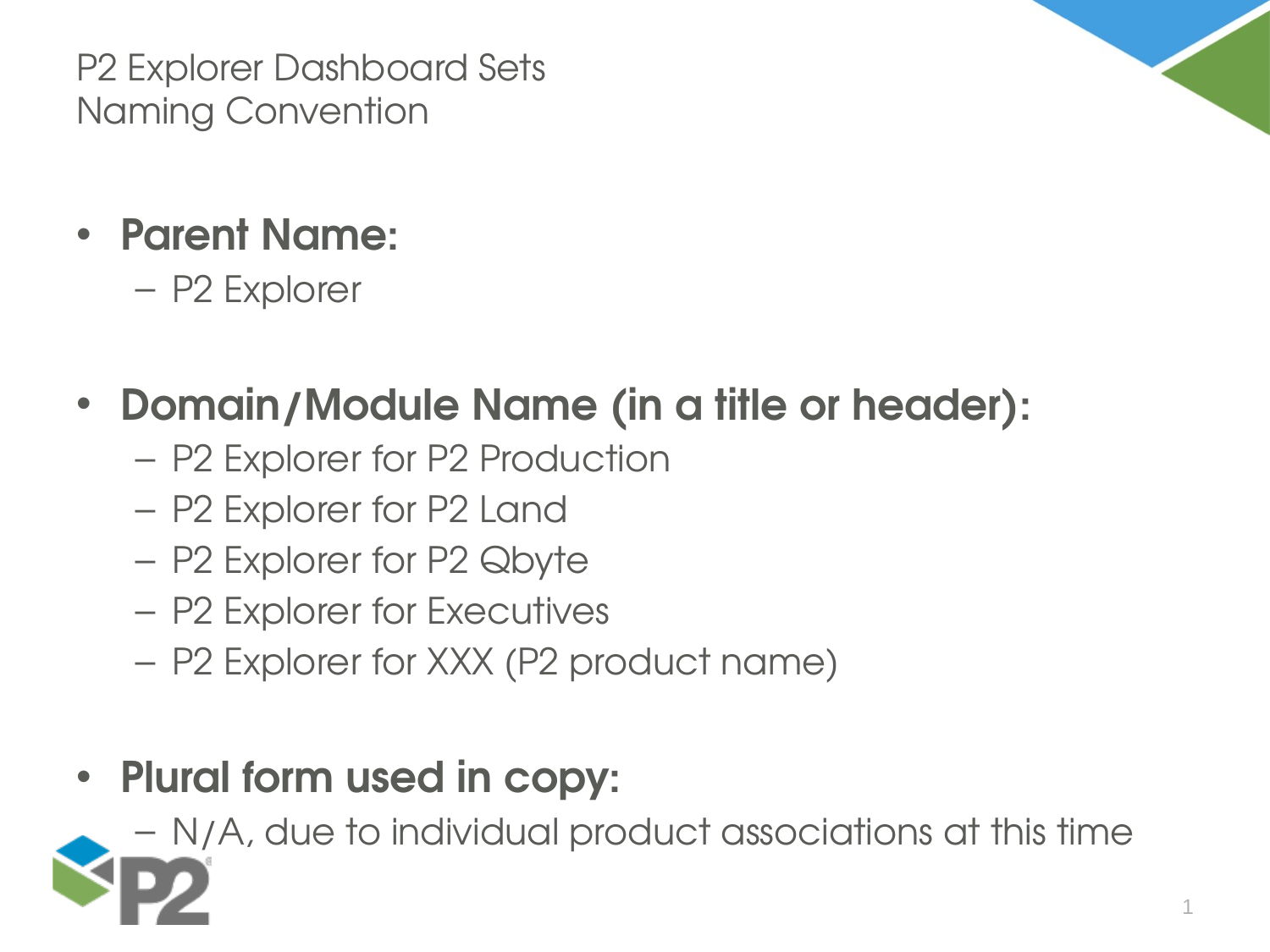

# P2 Explorer Dashboard Sets Naming Convention
Parent Name:
P2 Explorer

Domain/Module Name (in a title or header):
P2 Explorer for P2 Production
P2 Explorer for P2 Land
P2 Explorer for P2 Qbyte
P2 Explorer for Executives
P2 Explorer for XXX (P2 product name)

Plural form used in copy:
N/A, due to individual product associations at this time
1